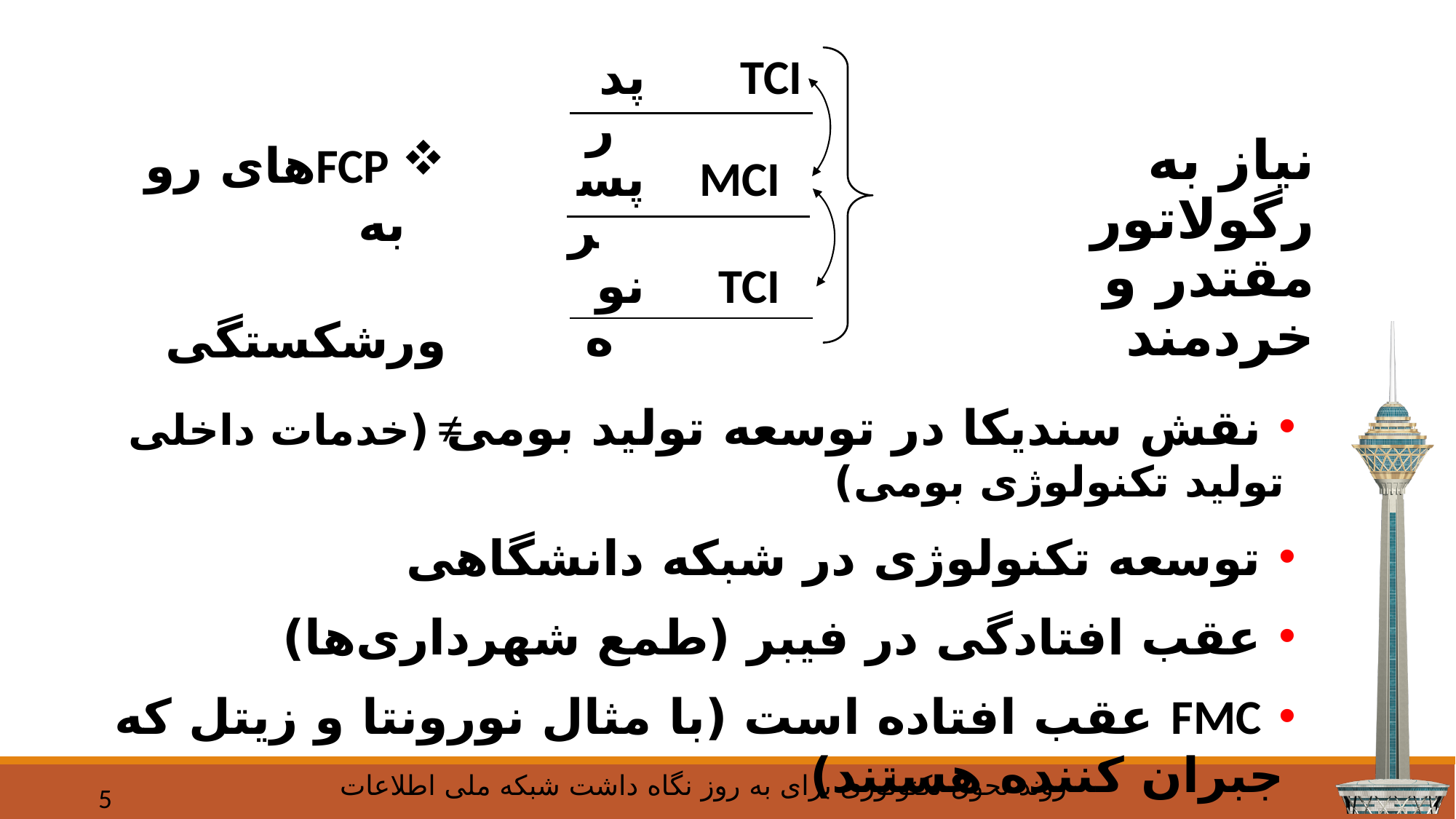

پدر
TCI

پسر
MCI

نوه
TCI
نیاز به رگولاتور مقتدر و خردمند
 FCPهای رو به
    ورشکستگی
≠
 نقش سندیکا در توسعه تولید بومی (خدمات داخلی     تولید تکنولوژی بومی)
 توسعه تکنولوژی در شبکه دانشگاهی
 عقب افتادگی در فیبر (طمع شهرداری‌ها)
 FMC عقب افتاده است (با مثال نورونتا و زیتل که جبران کننده هستند)
5